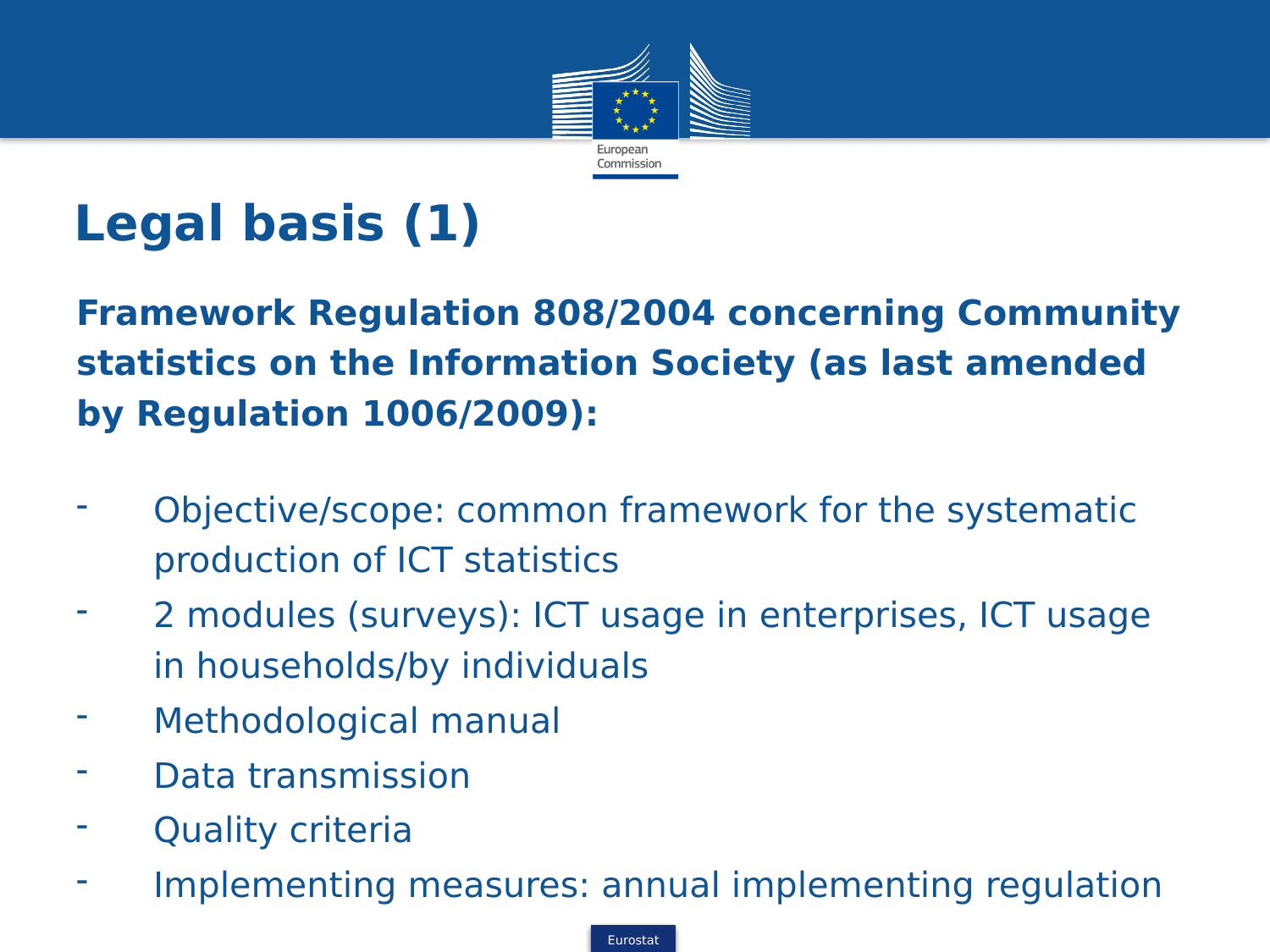

# Legal basis (1)
Framework Regulation 808/2004 concerning Community statistics on the Information Society (as last amended by Regulation 1006/2009):
Objective/scope: common framework for the systematic production of ICT statistics
2 modules (surveys): ICT usage in enterprises, ICT usage in households/by individuals
Methodological manual
Data transmission
Quality criteria
Implementing measures: annual implementing regulation